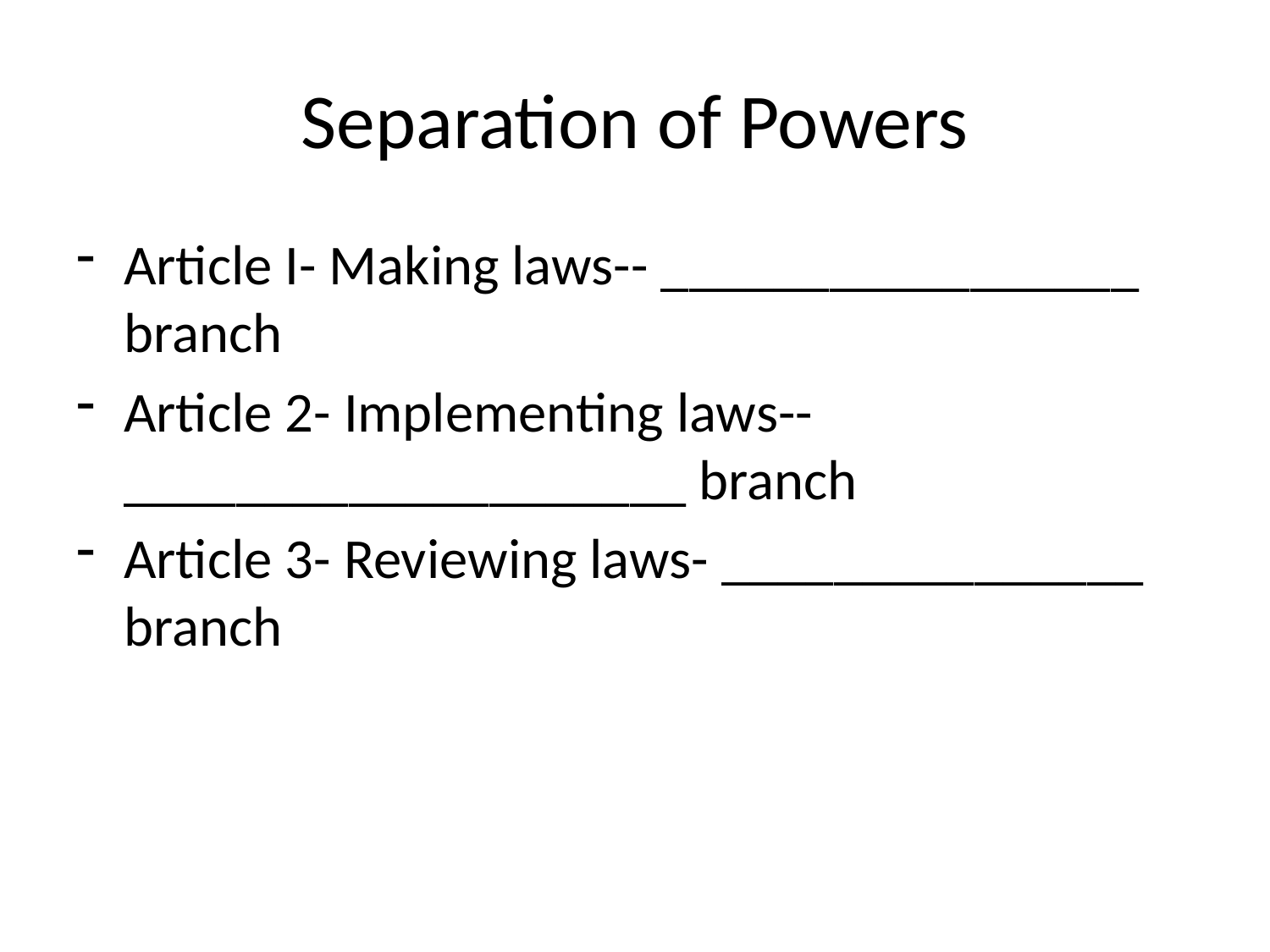

# Separation of Powers
Article I- Making laws-- _________________ branch
Article 2- Implementing laws-- ____________________ branch
Article 3- Reviewing laws- _______________ branch